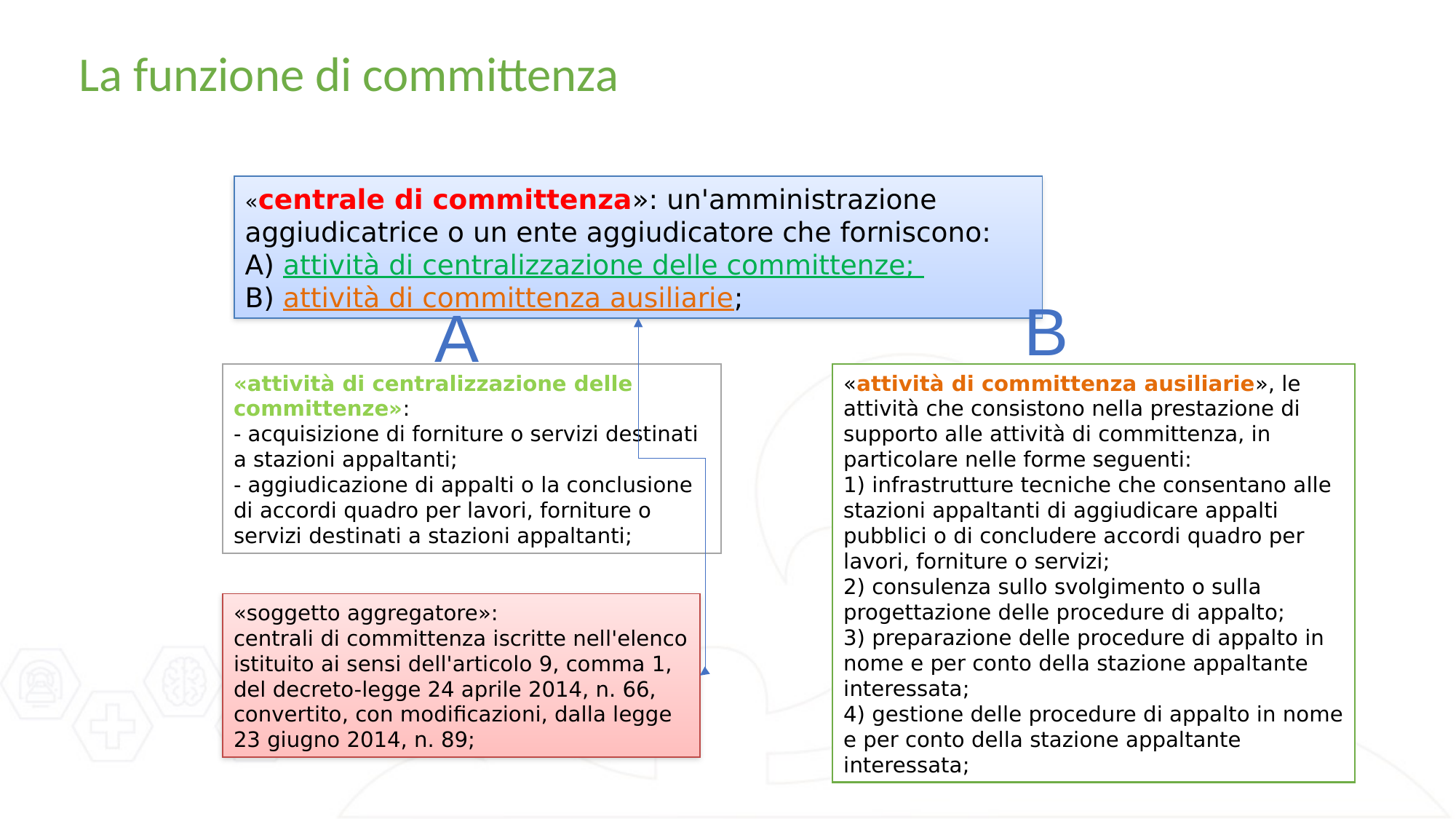

La funzione di committenza
«centrale di committenza»: un'amministrazione aggiudicatrice o un ente aggiudicatore che forniscono:
A) attività di centralizzazione delle committenze;
B) attività di committenza ausiliarie;
B
A
«attività di centralizzazione delle committenze»:
- acquisizione di forniture o servizi destinati a stazioni appaltanti;
- aggiudicazione di appalti o la conclusione di accordi quadro per lavori, forniture o servizi destinati a stazioni appaltanti;
«attività di committenza ausiliarie», le attività che consistono nella prestazione di supporto alle attività di committenza, in particolare nelle forme seguenti:
1) infrastrutture tecniche che consentano alle stazioni appaltanti di aggiudicare appalti pubblici o di concludere accordi quadro per lavori, forniture o servizi;
2) consulenza sullo svolgimento o sulla progettazione delle procedure di appalto;
3) preparazione delle procedure di appalto in nome e per conto della stazione appaltante interessata;
4) gestione delle procedure di appalto in nome e per conto della stazione appaltante interessata;
«soggetto aggregatore»:
centrali di committenza iscritte nell'elenco istituito ai sensi dell'articolo 9, comma 1, del decreto-legge 24 aprile 2014, n. 66, convertito, con modificazioni, dalla legge 23 giugno 2014, n. 89;